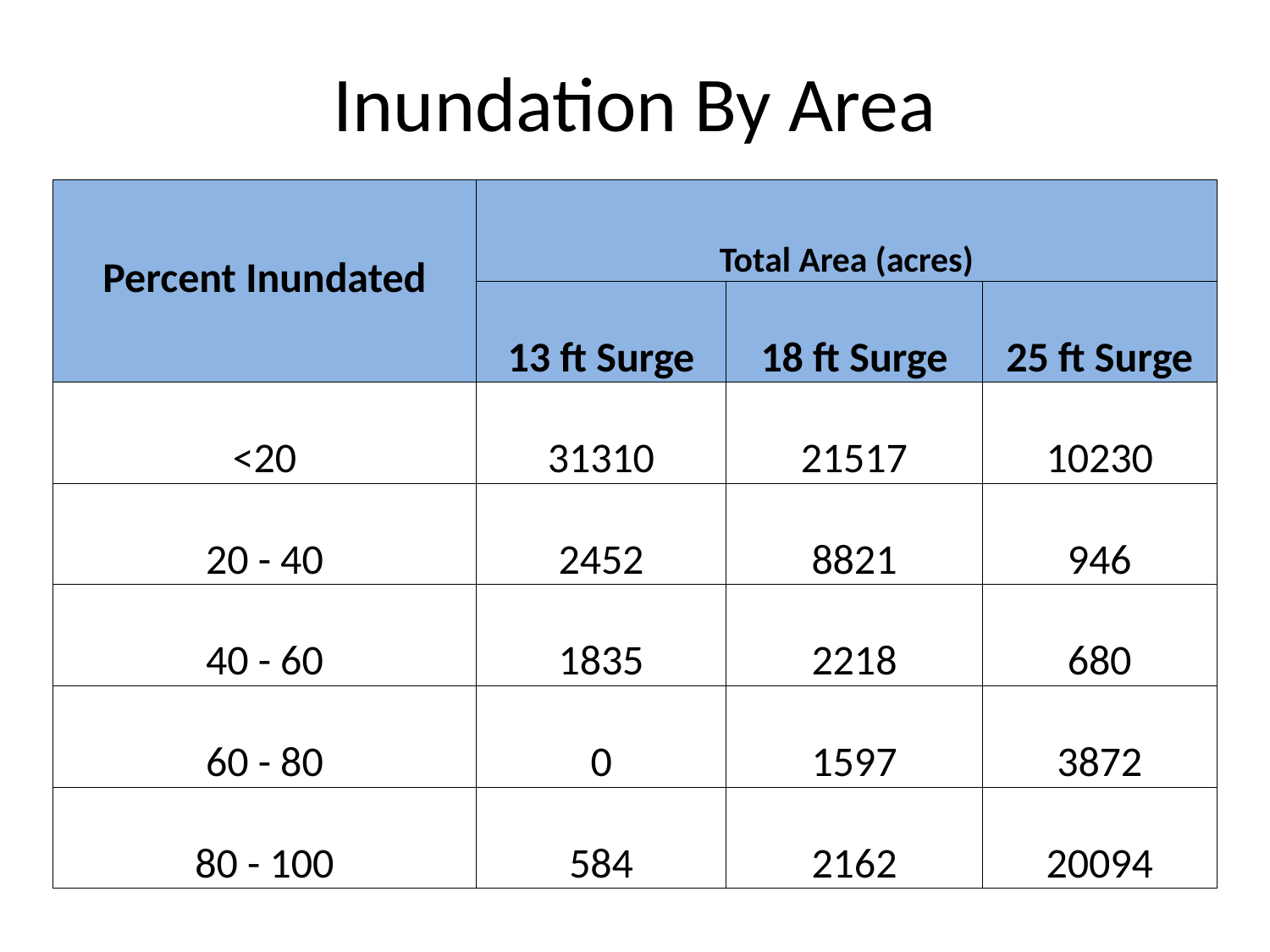

# Inundation By Area
| Percent Inundated | Total Area (acres) |  |  |
| --- | --- | --- | --- |
|  | 13 ft Surge | 18 ft Surge | 25 ft Surge |
| <20 | 31310 | 21517 | 10230 |
| 20 - 40 | 2452 | 8821 | 946 |
| 40 - 60 | 1835 | 2218 | 680 |
| 60 - 80 | 0 | 1597 | 3872 |
| 80 - 100 | 584 | 2162 | 20094 |